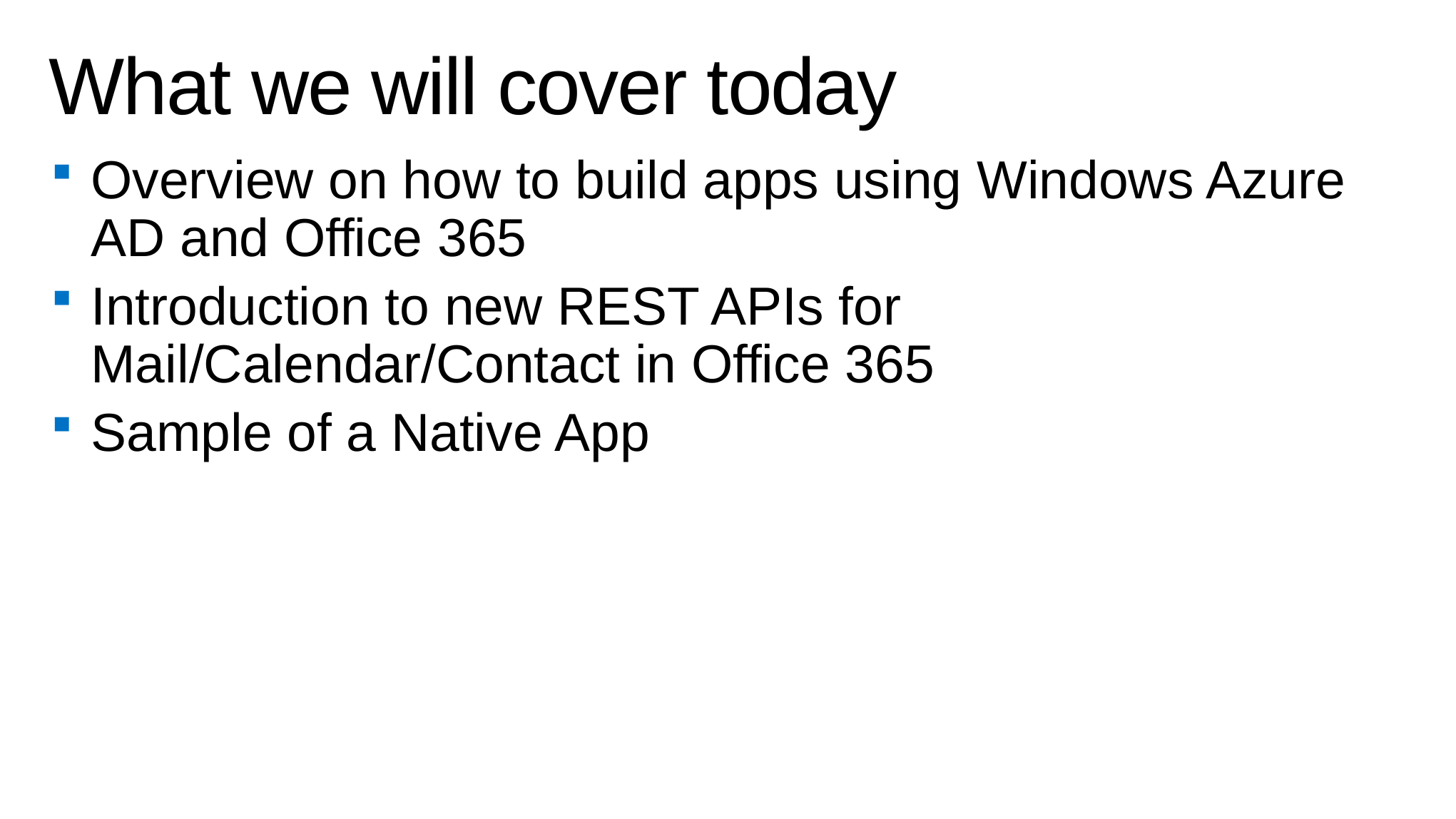

# What we will cover today
Overview on how to build apps using Windows Azure AD and Office 365
Introduction to new REST APIs for Mail/Calendar/Contact in Office 365
Sample of a Native App